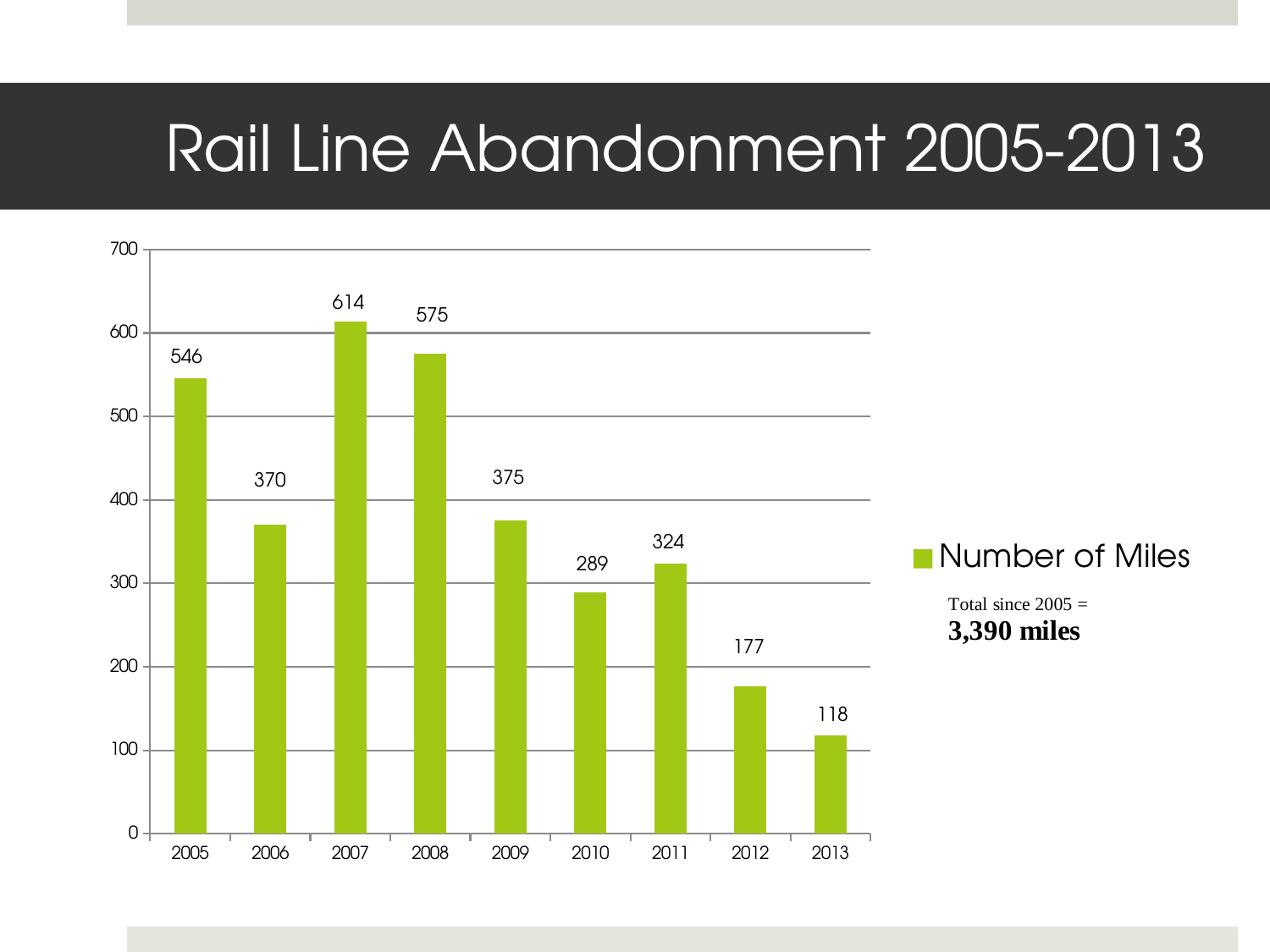

# Rail Line Abandonment 2005-2013

### Chart

| Category | Number of Miles |
|---|---|
| 2005.0 | 546.0 |
| 2006.0 | 370.0 |
| 2007.0 | 614.0 |
| 2008.0 | 575.0 |
| 2009.0 | 375.0 |
| 2010.0 | 289.0 |
| 2011.0 | 324.0 |
| 2012.0 | 177.0 |
| 2013.0 | 118.0 |